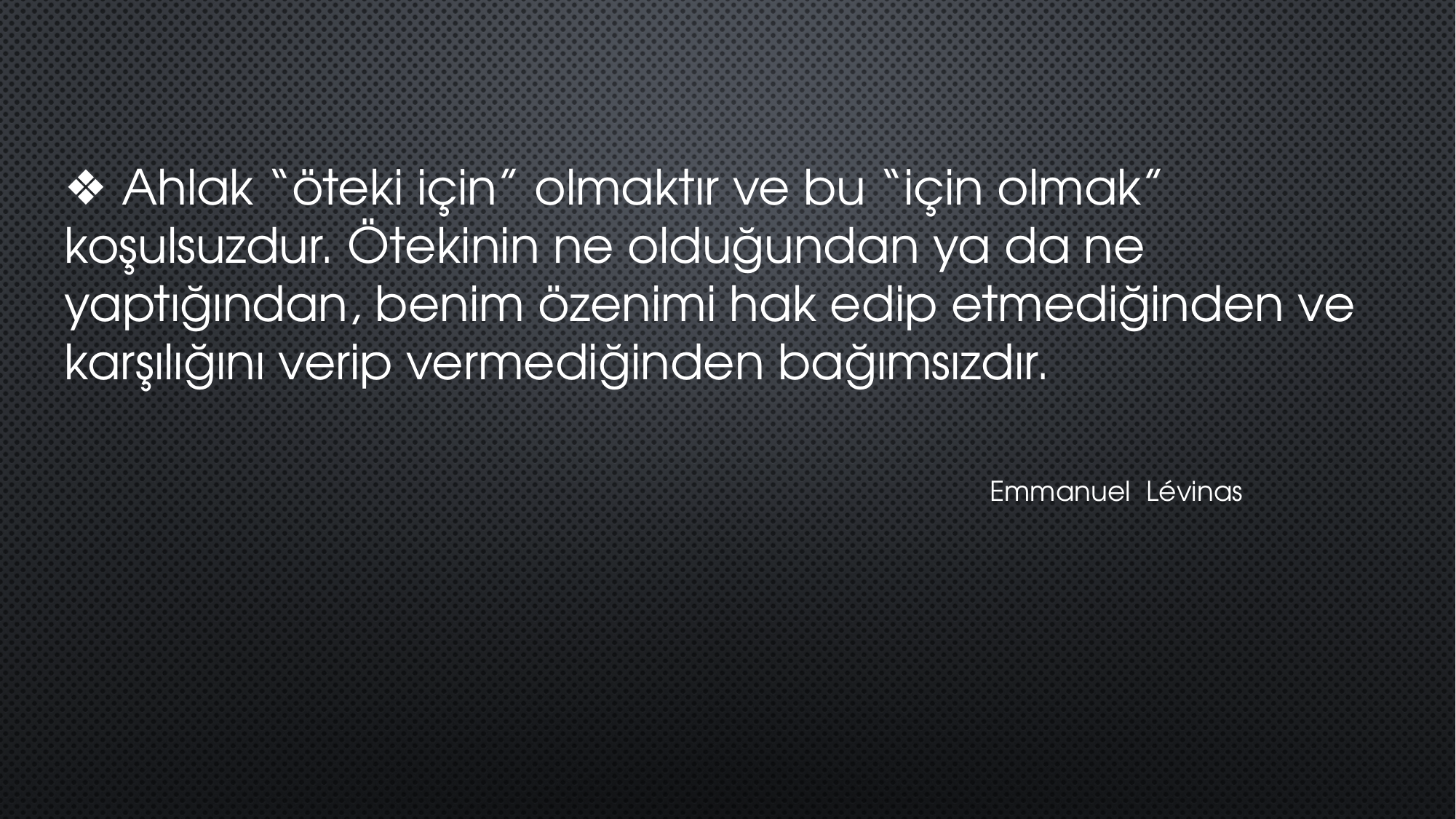

❖ Ahlak “öteki için” olmaktır ve bu “için olmak” koşulsuzdur. Ötekinin ne olduğundan ya da ne yaptığından, benim özenimi hak edip etmediğinden ve karşılığını verip vermediğinden bağımsızdır.
Emmanuel  Lévinas